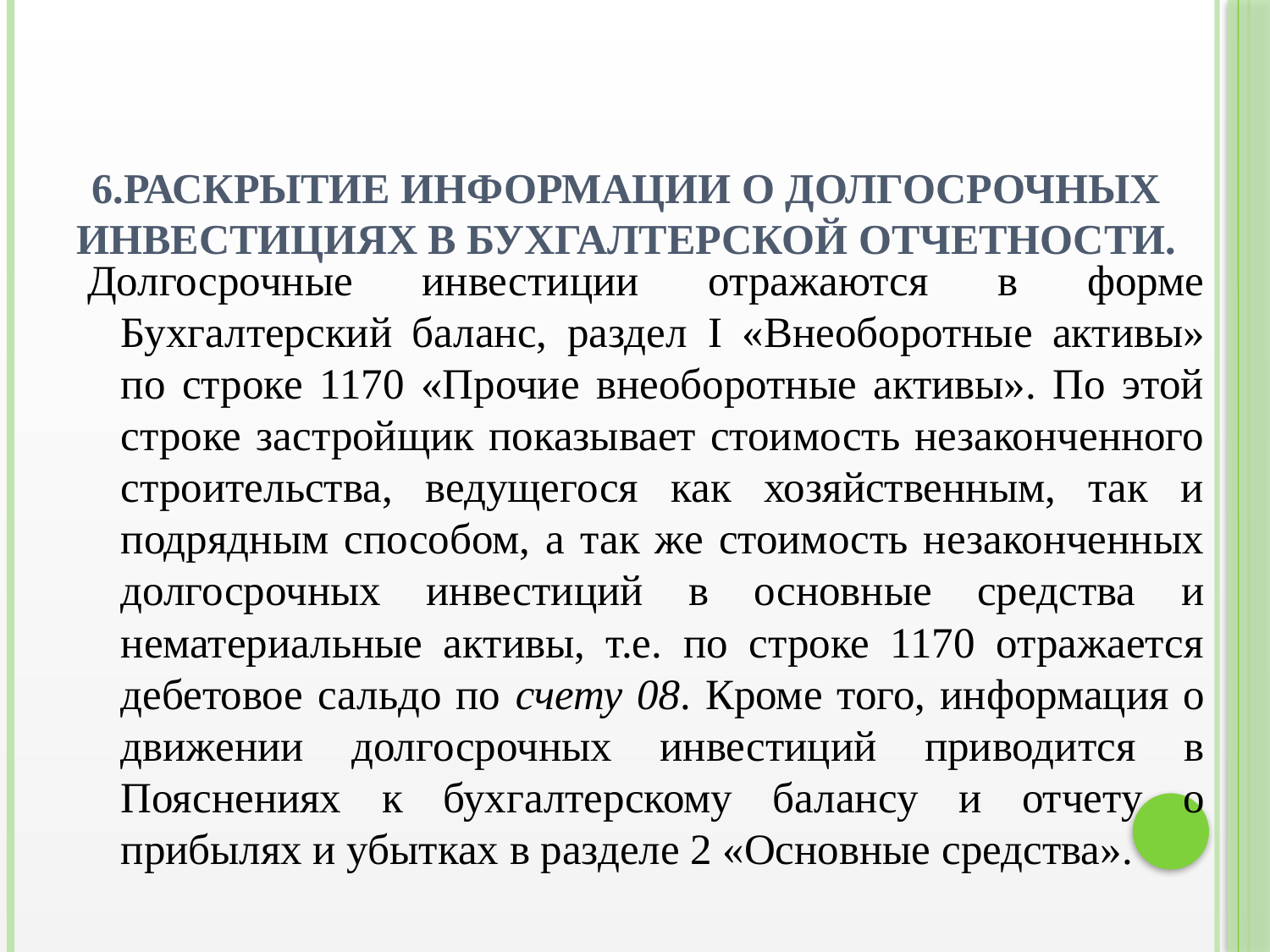

# 6.Раскрытие информации о долгосрочных инвестициях в бухгалтерской отчетности.
Долгосрочные инвестиции отражаются в форме Бухгалтерский баланс, раздел I «Внеоборотные активы» по строке 1170 «Прочие внеоборотные активы». По этой строке застройщик показывает стоимость незаконченного строительства, ведущегося как хозяйственным, так и подрядным способом, а так же стоимость незаконченных долгосрочных инвестиций в основные средства и нематериальные активы, т.е. по строке 1170 отражается дебетовое сальдо по счету 08. Кроме того, информация о движении долгосрочных инвестиций приводится в Пояснениях к бухгалтерскому балансу и отчету о прибылях и убытках в разделе 2 «Основные средства».